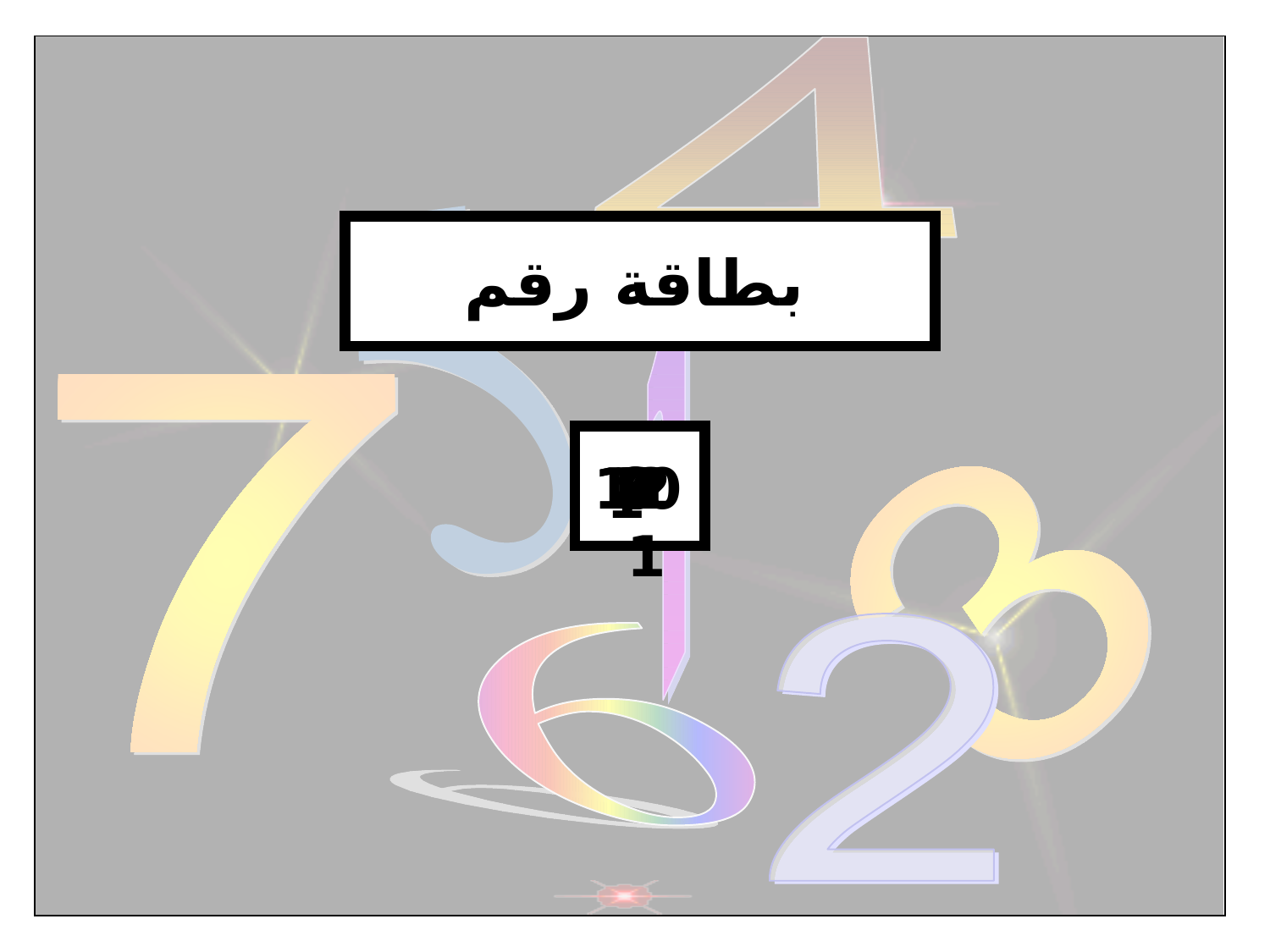

بطاقة رقم

11
12
10
11
7
2
3
4
5
6
8
9
1